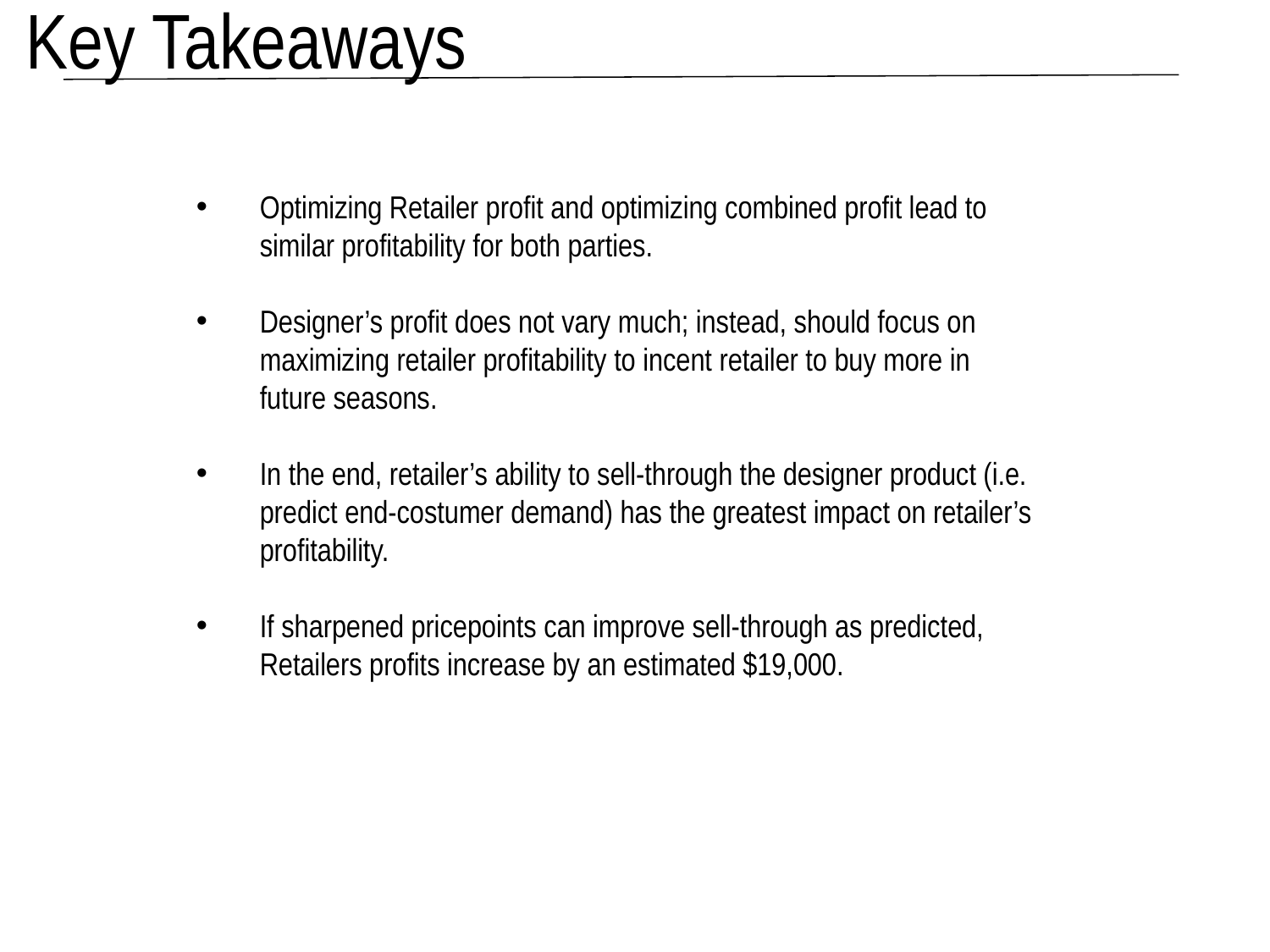

# Key Takeaways
Optimizing Retailer profit and optimizing combined profit lead to similar profitability for both parties.

Designer’s profit does not vary much; instead, should focus on maximizing retailer profitability to incent retailer to buy more in future seasons.

In the end, retailer’s ability to sell-through the designer product (i.e. predict end-costumer demand) has the greatest impact on retailer’s profitability.

If sharpened pricepoints can improve sell-through as predicted, Retailers profits increase by an estimated $19,000.